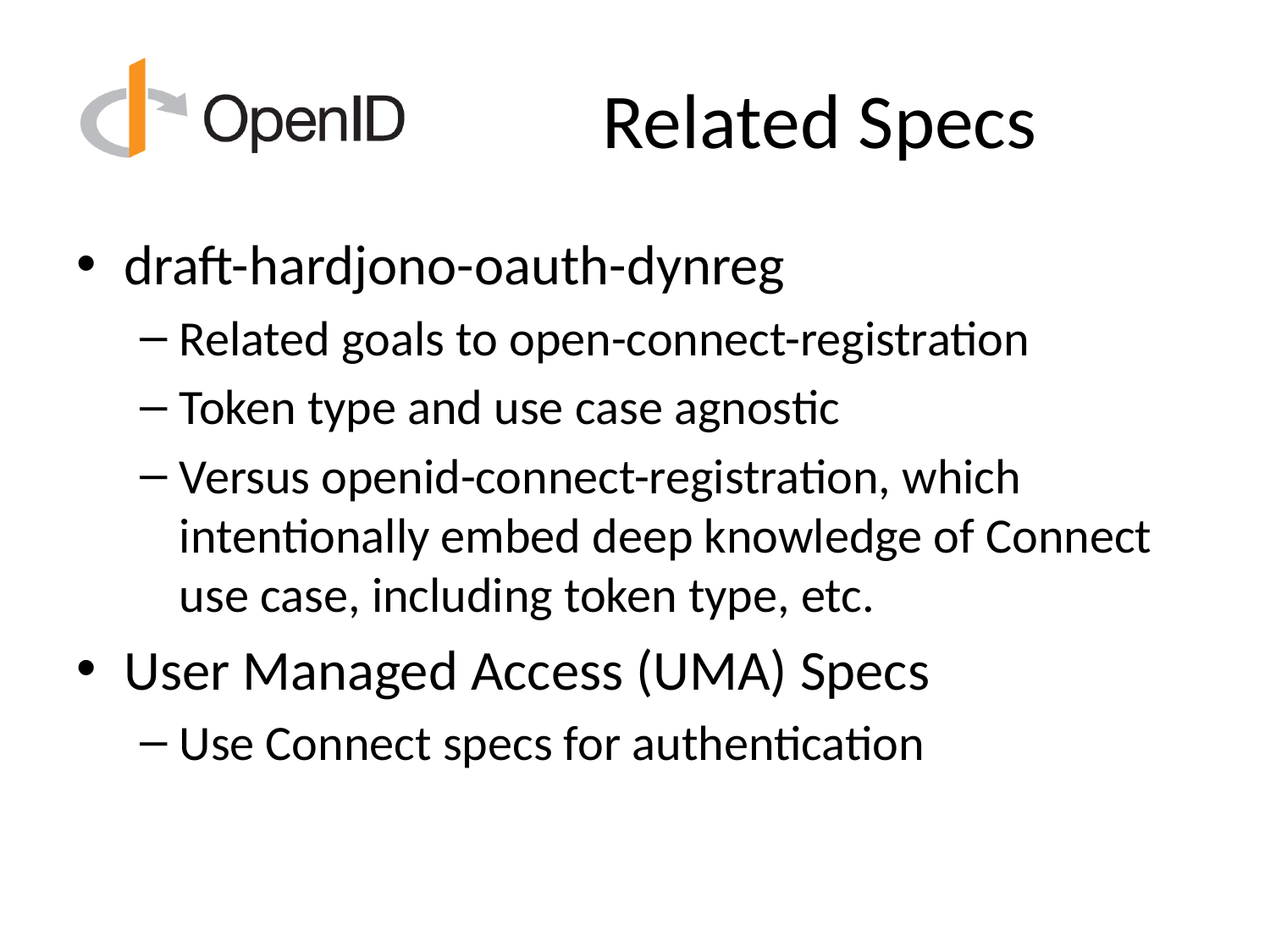

# Related Specs
draft-hardjono-oauth-dynreg
Related goals to open-connect-registration
Token type and use case agnostic
Versus openid-connect-registration, which intentionally embed deep knowledge of Connect use case, including token type, etc.
User Managed Access (UMA) Specs
Use Connect specs for authentication